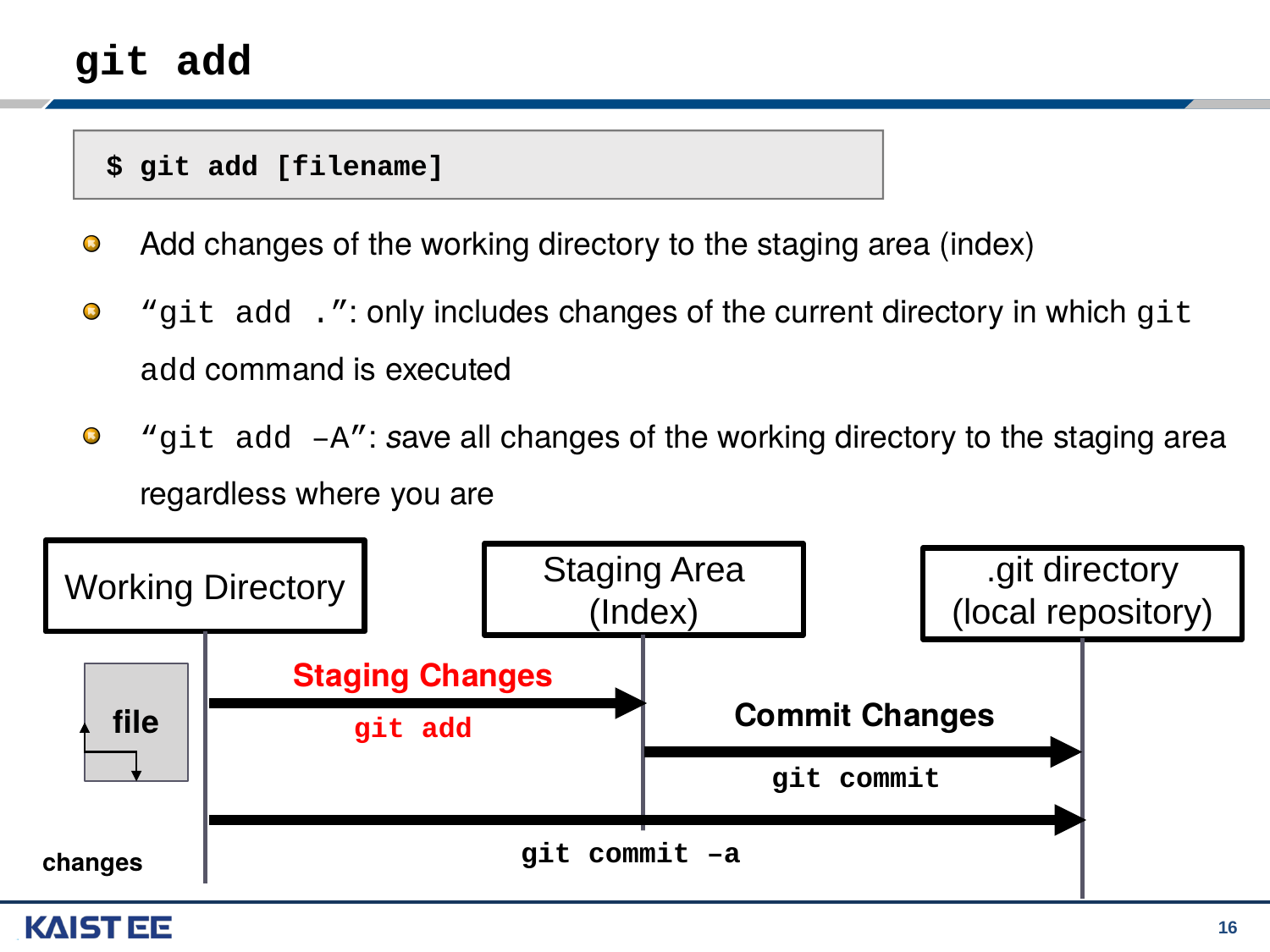

# git add

$ git add [filename]
Add changes of the working directory to the staging area (index)
“git add .”: only includes changes of the current directory in which git add command is executed
“git add –A”: save all changes of the working directory to the staging area regardless where you are

Working Directory

file
changes
Staging Area
(Index)

.git directory
(local repository)

Staging Changes
Commit Changes
git add
git commit
git commit –a